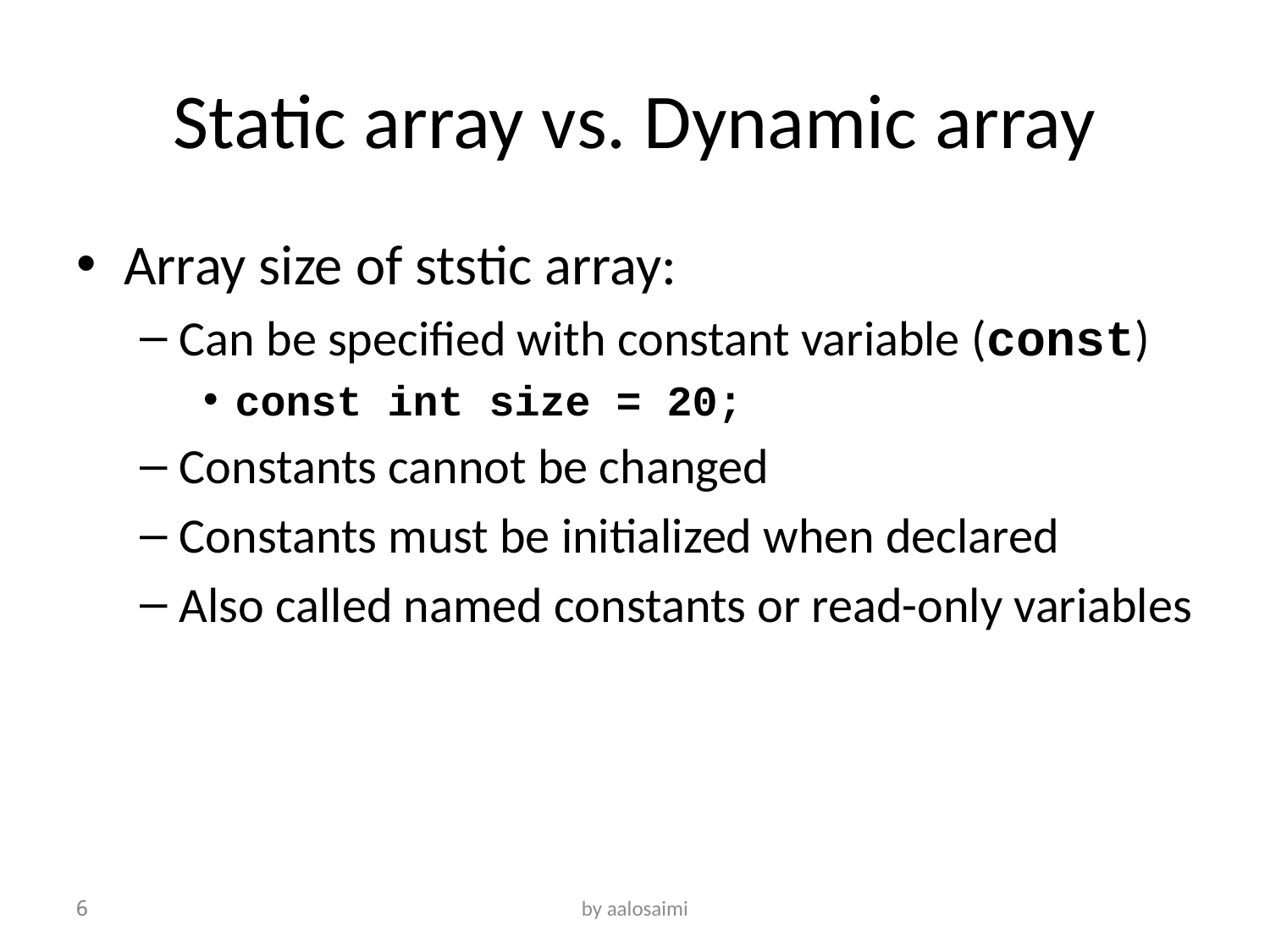

# Static array vs. Dynamic array
Array size of ststic array:
Can be specified with constant variable (const)
const int size = 20;
Constants cannot be changed
Constants must be initialized when declared
Also called named constants or read-only variables

6
by aalosaimi